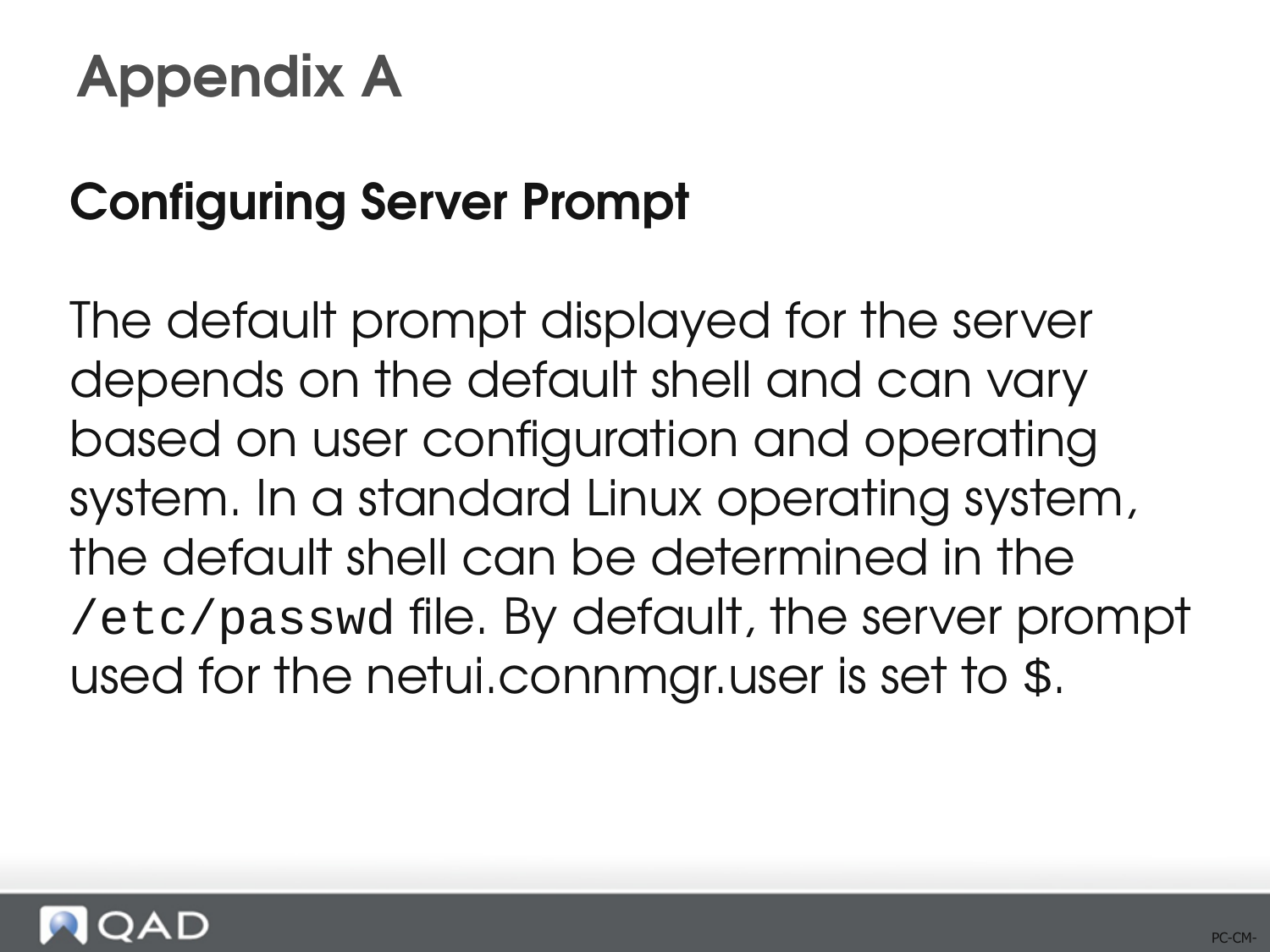

# Appendix A
Configuring Server Prompt

The default prompt displayed for the server depends on the default shell and can vary based on user configuration and operating system. In a standard Linux operating system, the default shell can be determined in the /etc/passwd file. By default, the server prompt used for the netui.connmgr.user is set to $.
PC-CM-